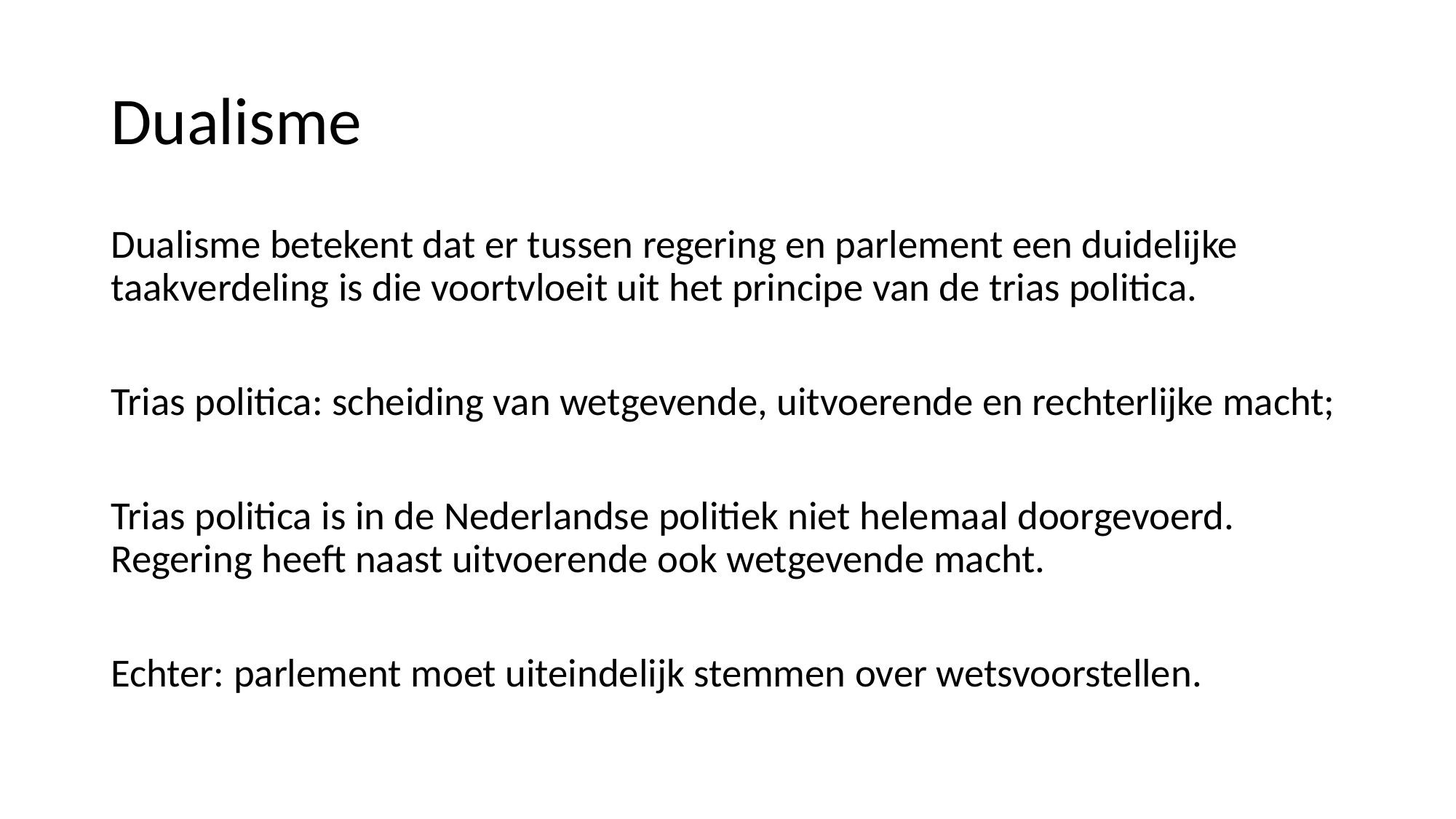

# Dualisme
Dualisme betekent dat er tussen regering en parlement een duidelijke taakverdeling is die voortvloeit uit het principe van de trias politica.

Trias politica: scheiding van wetgevende, uitvoerende en rechterlijke macht;

Trias politica is in de Nederlandse politiek niet helemaal doorgevoerd. Regering heeft naast uitvoerende ook wetgevende macht.

Echter: parlement moet uiteindelijk stemmen over wetsvoorstellen.